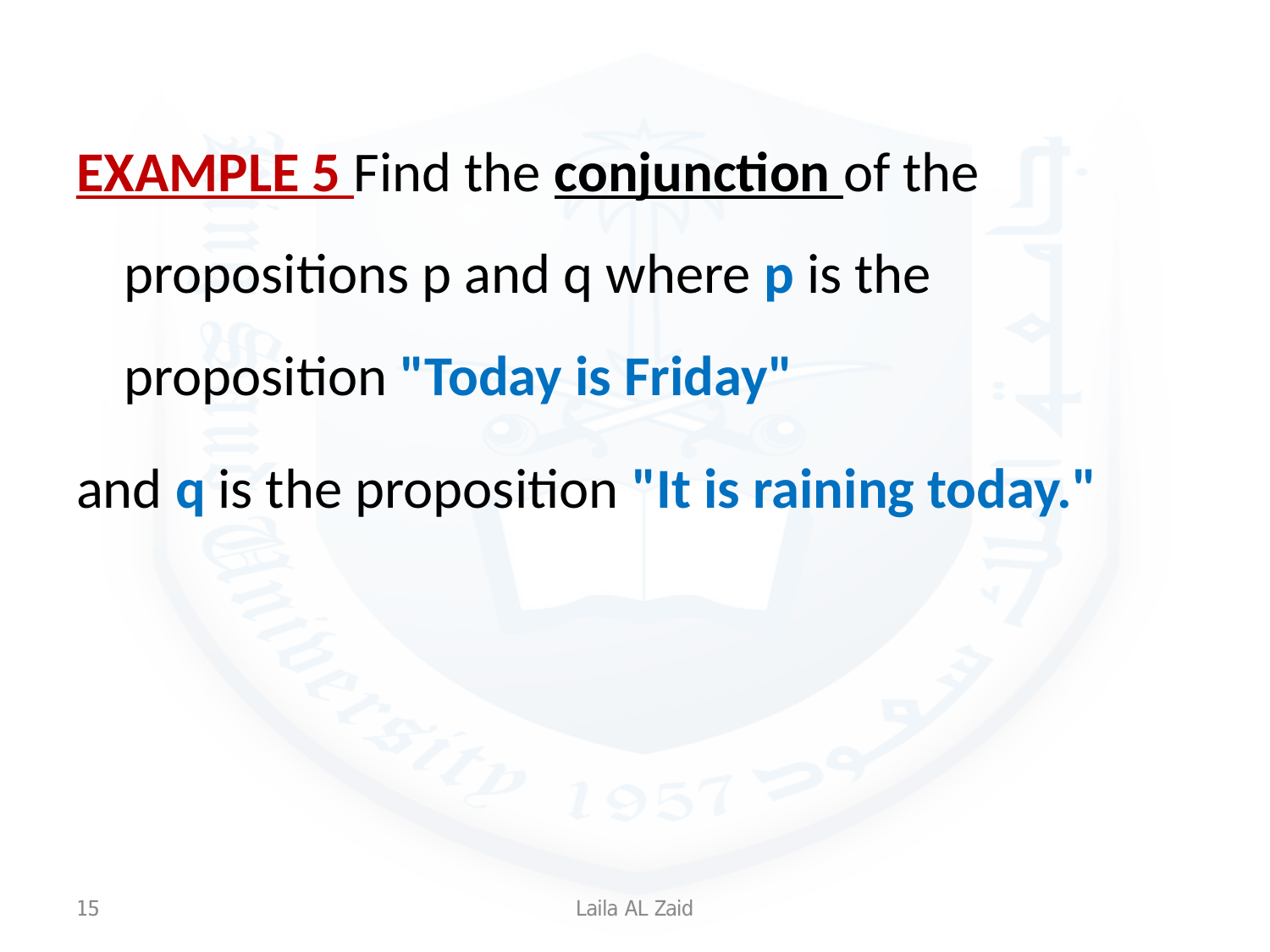

EXAMPLE 5 Find the conjunction of the propositions p and q where p is the proposition "Today is Friday"
and q is the proposition "It is raining today."

15
Laila AL Zaid